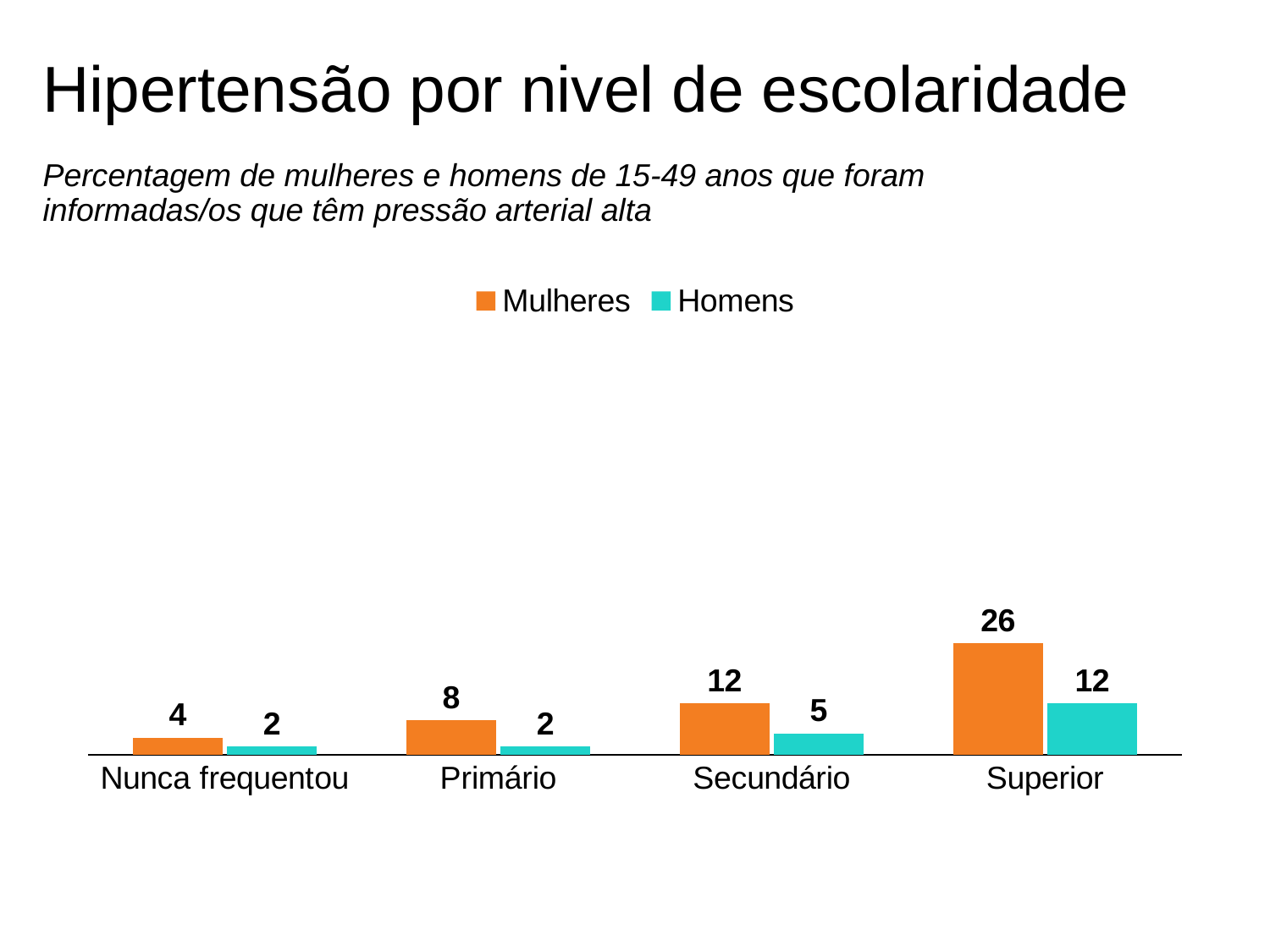

# Hipertensão por nivel de escolaridade
Percentagem de mulheres e homens de 15-49 anos que foram informadas/os que têm pressão arterial alta

### Chart

| Category | Mulheres | Homens |
|---|---|---|
| Nunca frequentou | 4.0 | 2.0 |
| Primário | 8.0 | 2.0 |
| Secundário | 12.0 | 5.0 |
| Superior | 26.0 | 12.0 |